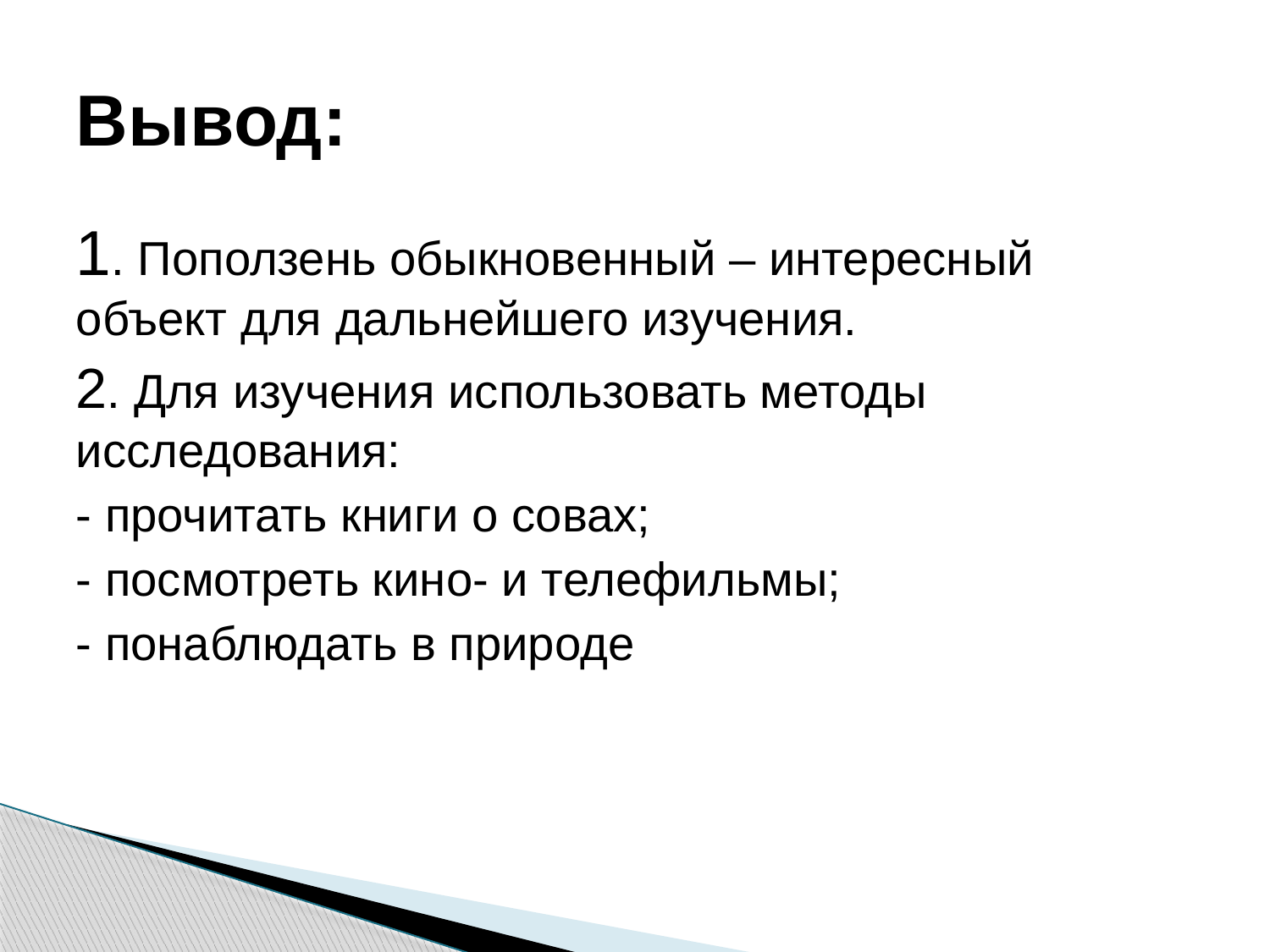

# Вывод:
1. Поползень обыкновенный – интересный объект для дальнейшего изучения.
2. Для изучения использовать методы исследования:
- прочитать книги о совах;
- посмотреть кино- и телефильмы;
- понаблюдать в природе